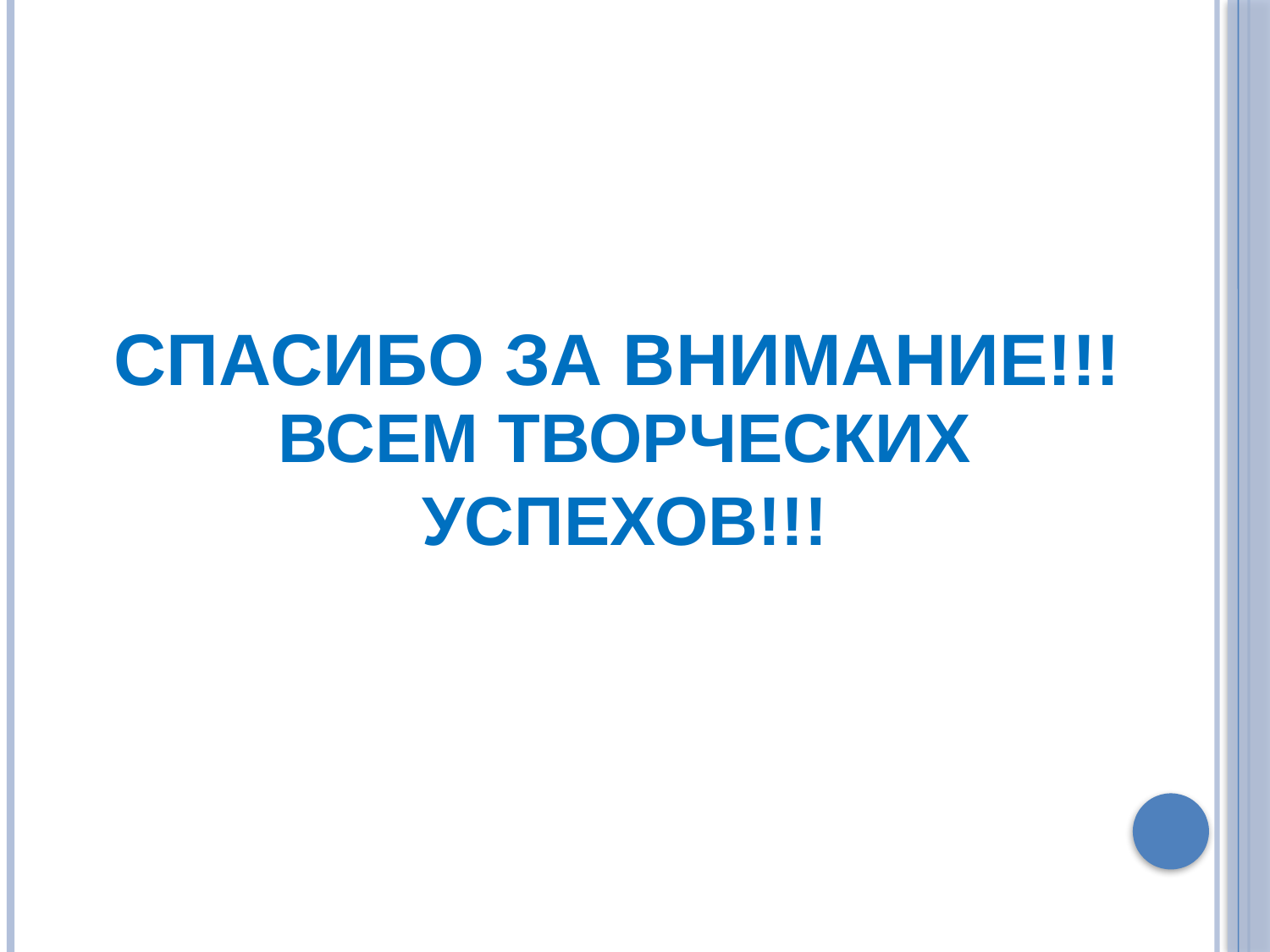

# Спасибо за внимание!!!
Всем творческих успехов!!!